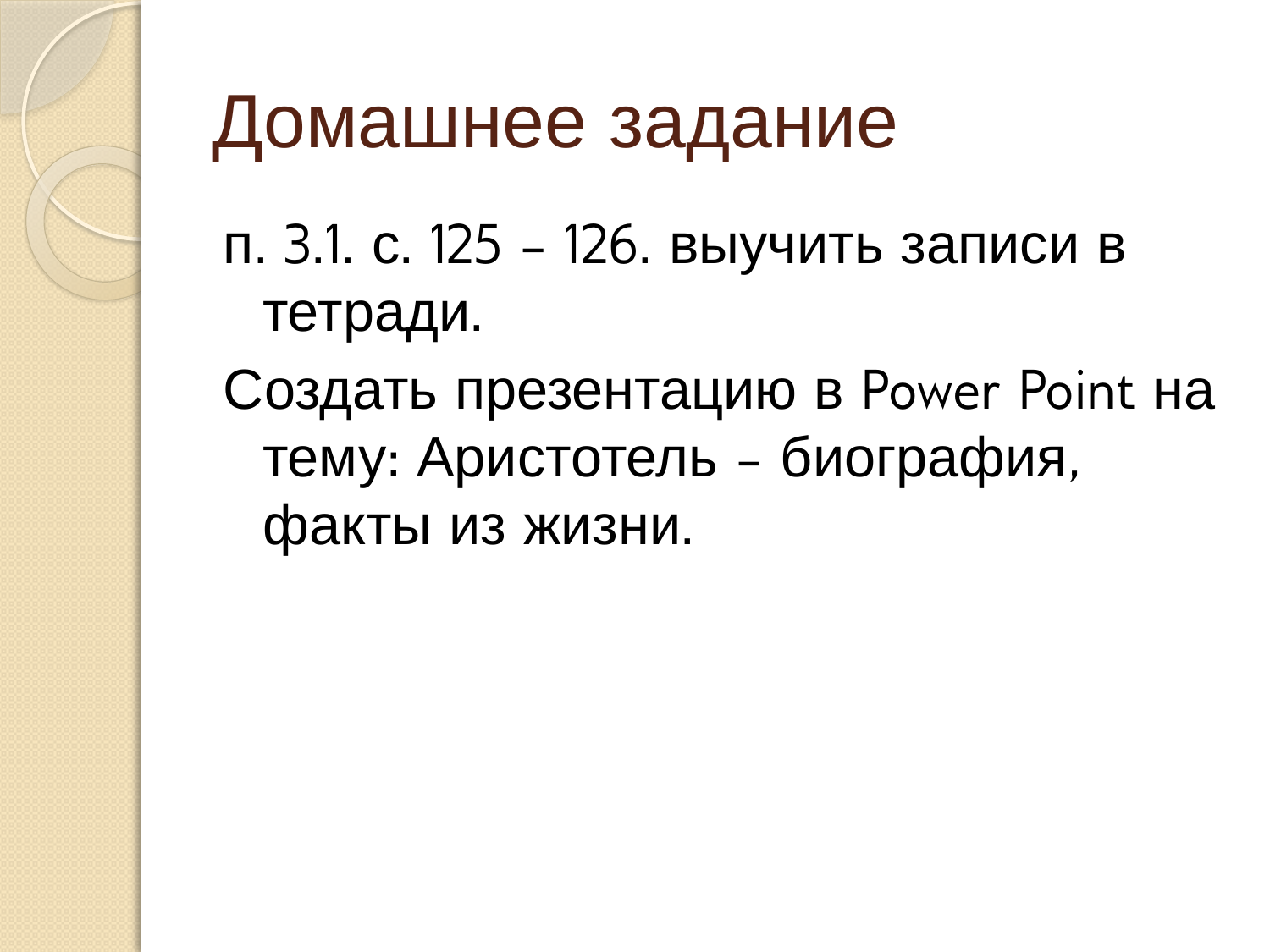

# Домашнее задание
п. 3.1. с. 125 – 126. выучить записи в тетради.
Создать презентацию в Power Point на тему: Аристотель – биография, факты из жизни.